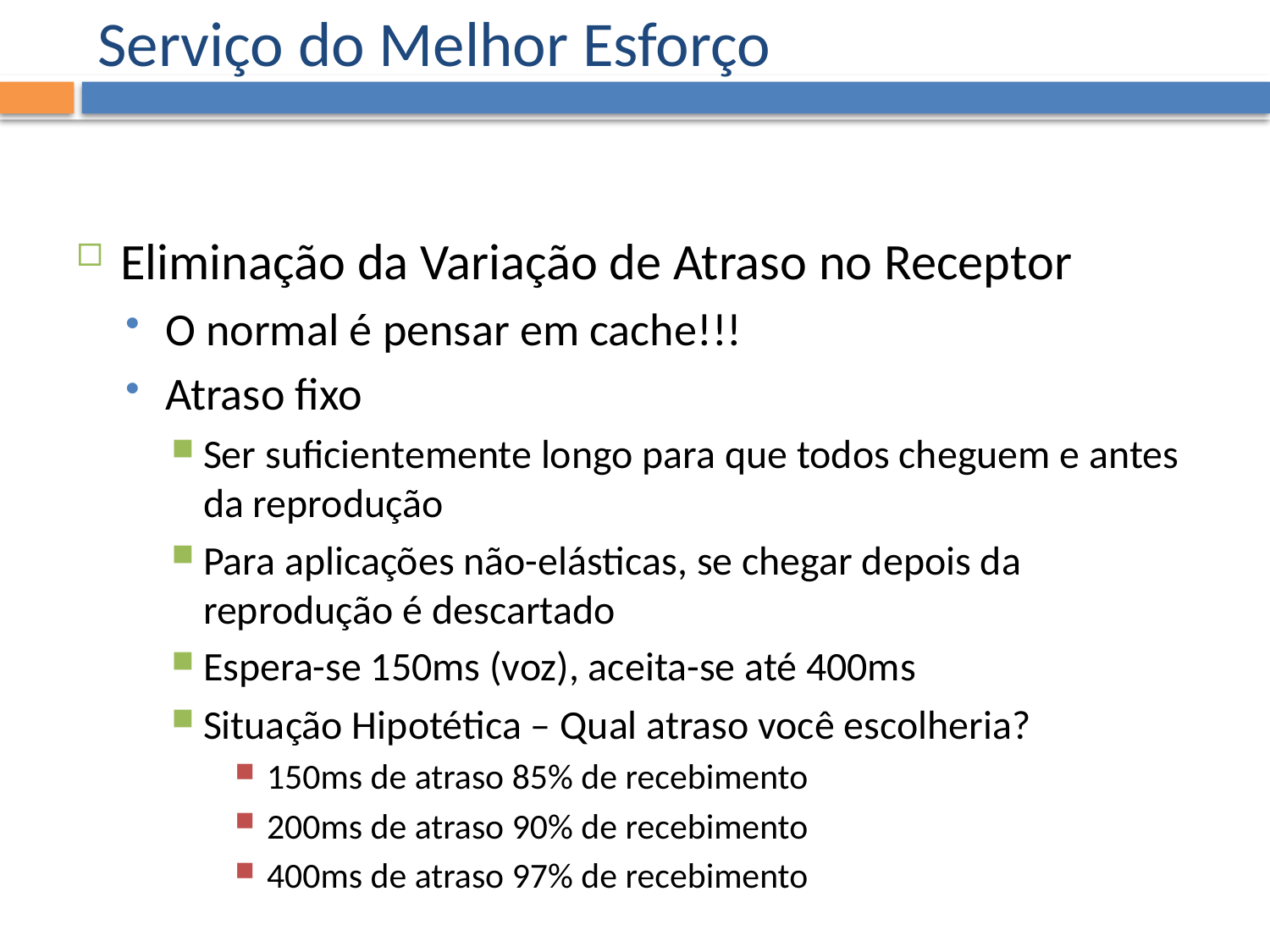

# Serviço do Melhor Esforço
Eliminação da Variação de Atraso no Receptor
O normal é pensar em cache!!!
Atraso fixo
Ser suficientemente longo para que todos cheguem e antes da reprodução
Para aplicações não-elásticas, se chegar depois da reprodução é descartado
Espera-se 150ms (voz), aceita-se até 400ms
Situação Hipotética – Qual atraso você escolheria?
150ms de atraso 85% de recebimento
200ms de atraso 90% de recebimento
400ms de atraso 97% de recebimento